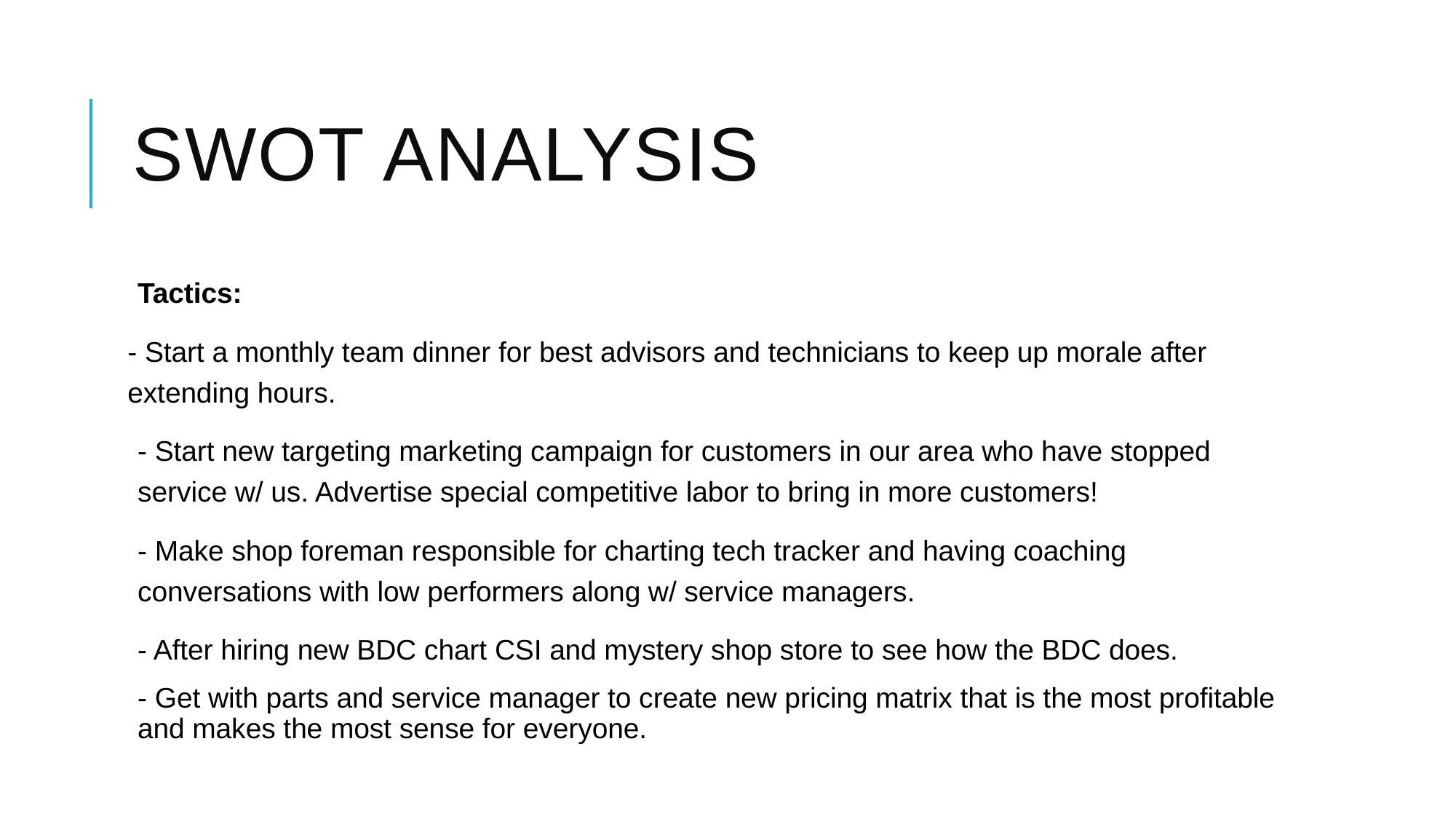

# SWOT Analysis
Tactics:
- Start a monthly team dinner for best advisors and technicians to keep up morale after extending hours.
- Start new targeting marketing campaign for customers in our area who have stopped service w/ us. Advertise special competitive labor to bring in more customers!
- Make shop foreman responsible for charting tech tracker and having coaching conversations with low performers along w/ service managers.
- After hiring new BDC chart CSI and mystery shop store to see how the BDC does.
- Get with parts and service manager to create new pricing matrix that is the most profitable and makes the most sense for everyone.